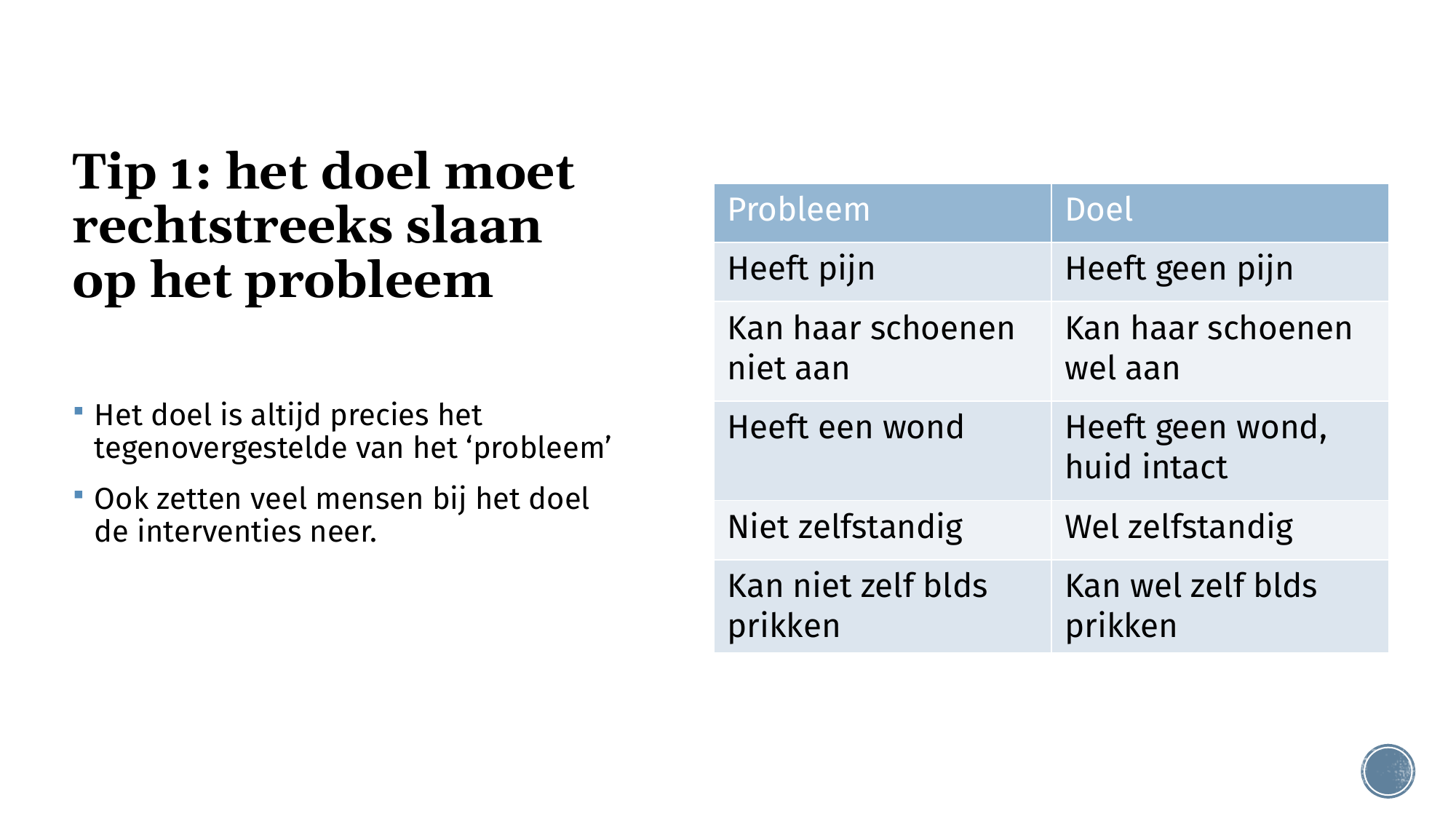

# Tip 1: het doel moet rechtstreeks slaan op het probleem
| Probleem | Doel |
| --- | --- |
| Heeft pijn | Heeft geen pijn |
| Kan haar schoenen niet aan | Kan haar schoenen wel aan |
| Heeft een wond | Heeft geen wond, huid intact |
| Niet zelfstandig | Wel zelfstandig |
| Kan niet zelf blds prikken | Kan wel zelf blds prikken |
Het doel is altijd precies het tegenovergestelde van het ‘probleem’
Ook zetten veel mensen bij het doel de interventies neer.